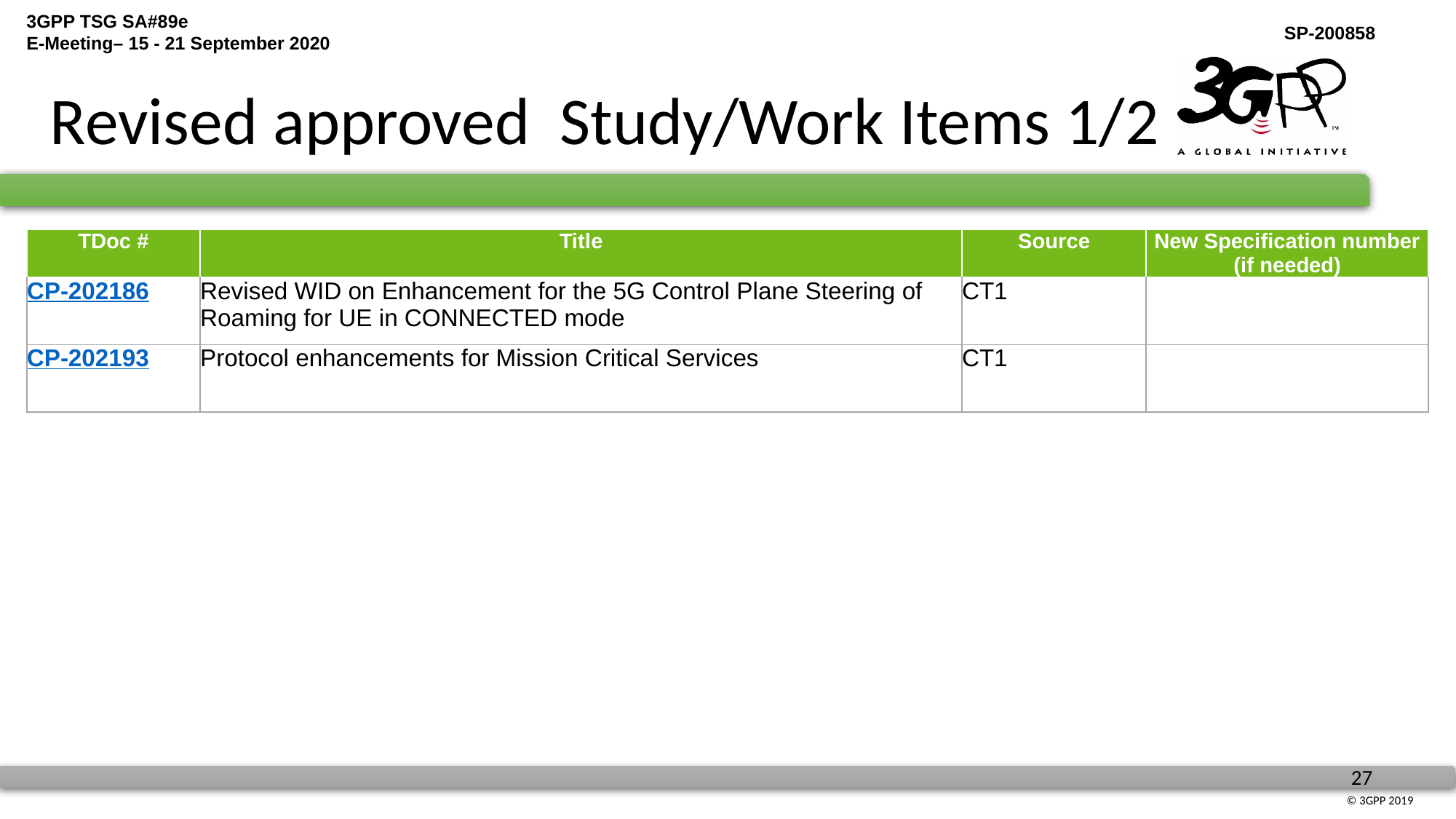

# Revised approved  Study/Work Items 1/2
| TDoc # | Title | Source | New Specification number (if needed) |
| --- | --- | --- | --- |
| CP-202186 | Revised WID on Enhancement for the 5G Control Plane Steering of Roaming for UE in CONNECTED mode | CT1 |  |
| CP-202193 | Protocol enhancements for Mission Critical Services | CT1 |  |